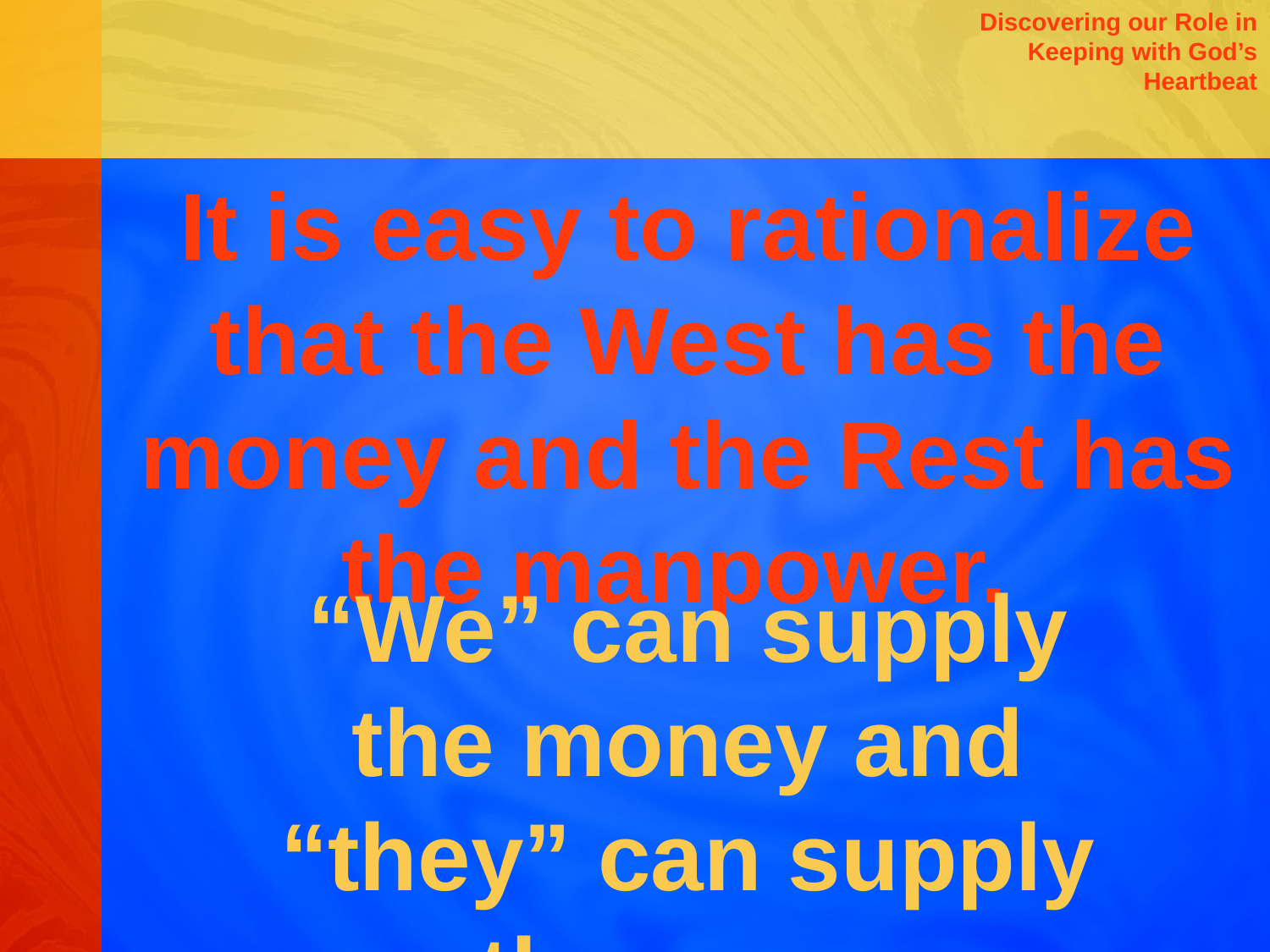

Discovering our Role in Keeping with God’s Heartbeat
It is easy to rationalize that the West has the money and the Rest has the manpower.
“We” can supply the money and “they” can supply the men.